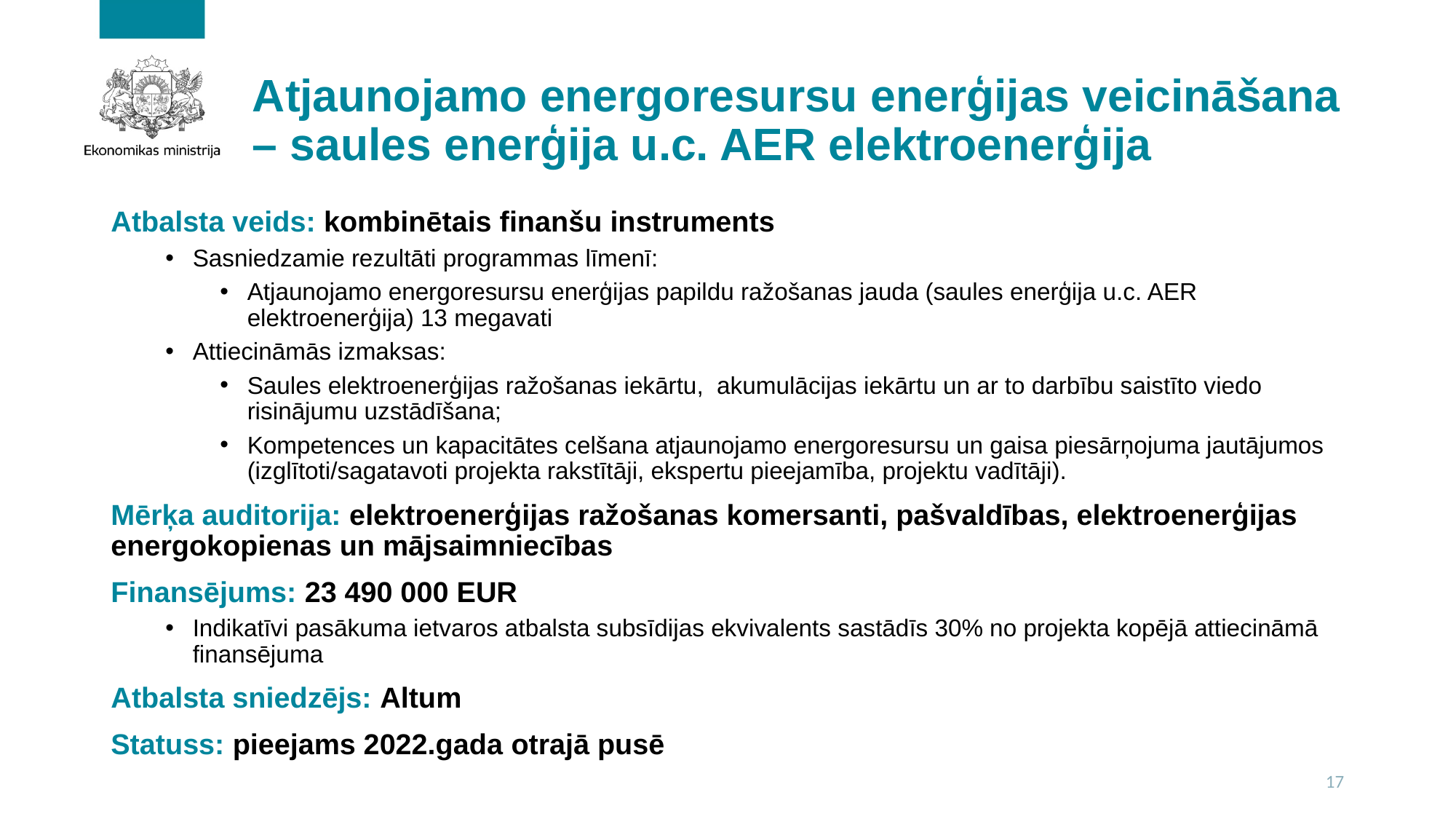

# Atjaunojamo energoresursu enerģijas veicināšana – saules enerģija u.c. AER elektroenerģija
Atbalsta veids: kombinētais finanšu instruments
Sasniedzamie rezultāti programmas līmenī:
Atjaunojamo energoresursu enerģijas papildu ražošanas jauda (saules enerģija u.c. AER elektroenerģija) 13 megavati
Attiecināmās izmaksas:
Saules elektroenerģijas ražošanas iekārtu,  akumulācijas iekārtu un ar to darbību saistīto viedo risinājumu uzstādīšana;
Kompetences un kapacitātes celšana atjaunojamo energoresursu un gaisa piesārņojuma jautājumos (izglītoti/sagatavoti projekta rakstītāji, ekspertu pieejamība, projektu vadītāji).
Mērķa auditorija: elektroenerģijas ražošanas komersanti, pašvaldības, elektroenerģijas energokopienas un mājsaimniecības
Finansējums: 23 490 000 EUR
Indikatīvi pasākuma ietvaros atbalsta subsīdijas ekvivalents sastādīs 30% no projekta kopējā attiecināmā finansējuma
Atbalsta sniedzējs: Altum
Statuss: pieejams 2022.gada otrajā pusē
17